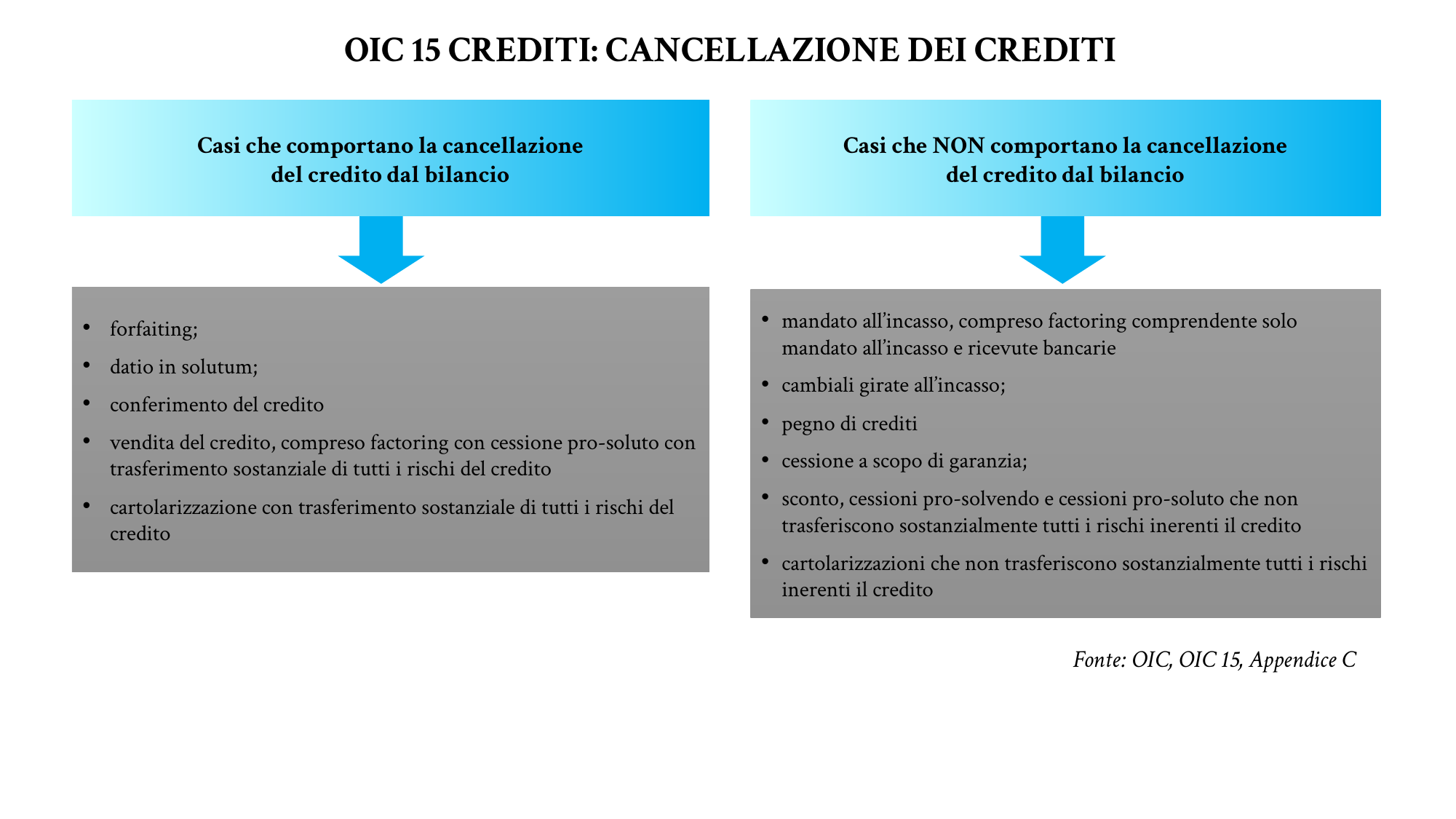

OIC 15 CREDITI: CANCELLAZIONE DEI CREDITI

Casi che comportano la cancellazione
del credito dal bilancio
Casi che NON comportano la cancellazione
del credito dal bilancio

forfaiting;
datio in solutum;
conferimento del credito
vendita del credito, compreso factoring con cessione pro-soluto con trasferimento sostanziale di tutti i rischi del credito
cartolarizzazione con trasferimento sostanziale di tutti i rischi del credito
mandato all’incasso, compreso factoring comprendente solo mandato all’incasso e ricevute bancarie
cambiali girate all’incasso;
pegno di crediti
cessione a scopo di garanzia;
sconto, cessioni pro-solvendo e cessioni pro-soluto che non trasferiscono sostanzialmente tutti i rischi inerenti il credito
cartolarizzazioni che non trasferiscono sostanzialmente tutti i rischi inerenti il credito
Fonte: OIC, OIC 15, Appendice C